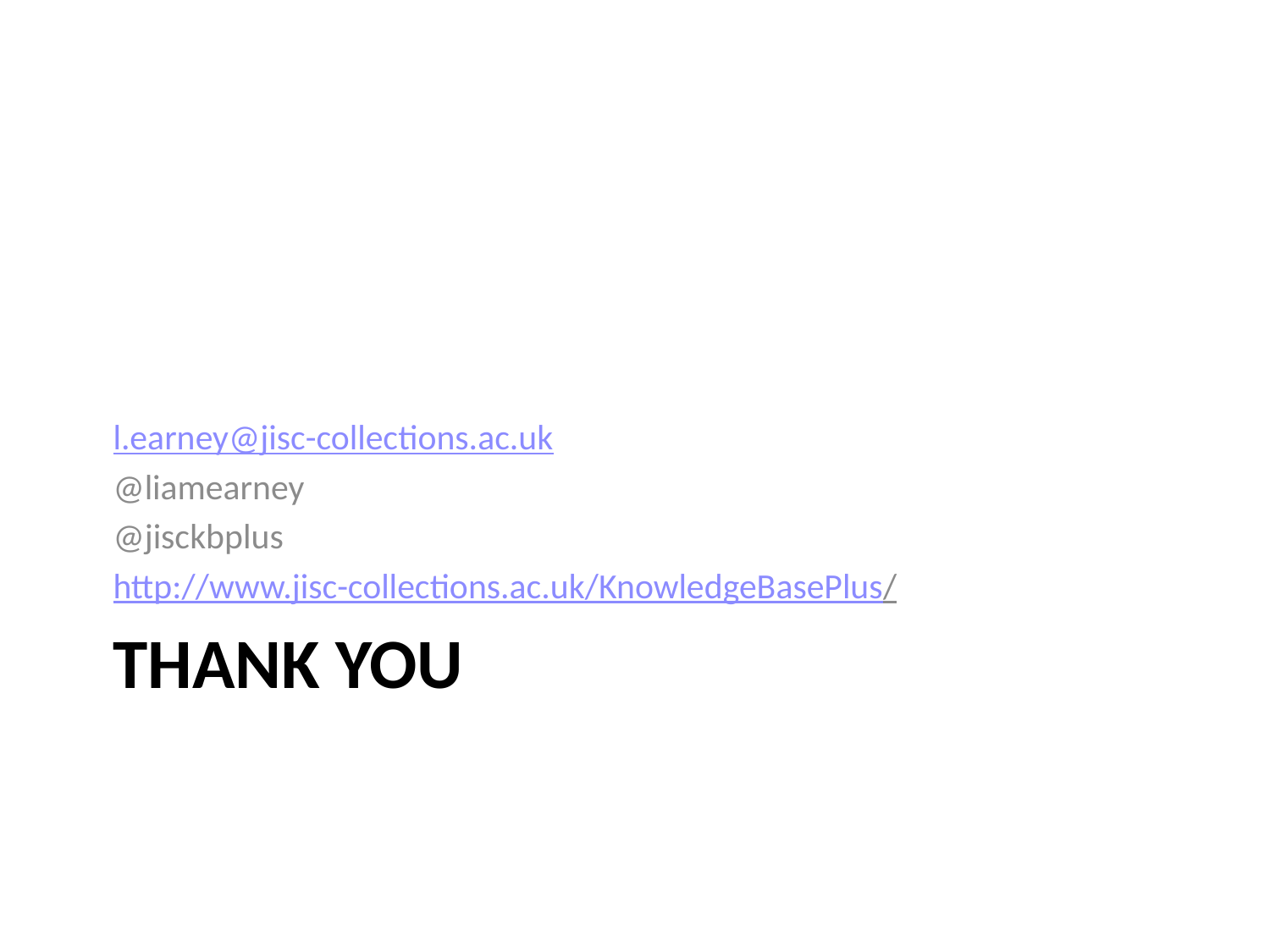

l.earney@jisc-collections.ac.uk
@liamearney
@jisckbplus
http://www.jisc-collections.ac.uk/KnowledgeBasePlus/
# Thank you